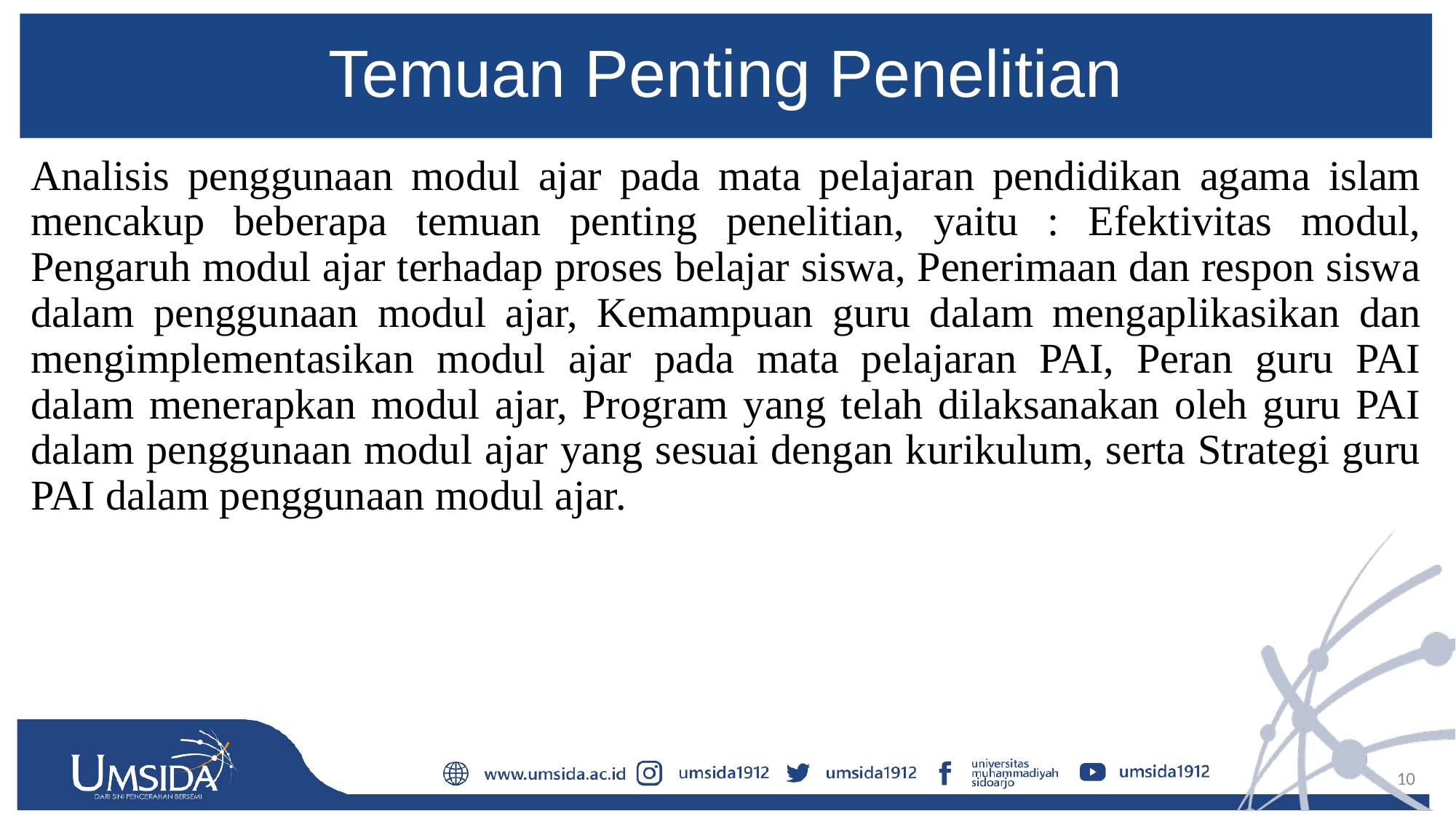

# Temuan Penting Penelitian
Analisis penggunaan modul ajar pada mata pelajaran pendidikan agama islam mencakup beberapa temuan penting penelitian, yaitu : Efektivitas modul, Pengaruh modul ajar terhadap proses belajar siswa, Penerimaan dan respon siswa dalam penggunaan modul ajar, Kemampuan guru dalam mengaplikasikan dan mengimplementasikan modul ajar pada mata pelajaran PAI, Peran guru PAI dalam menerapkan modul ajar, Program yang telah dilaksanakan oleh guru PAI dalam penggunaan modul ajar yang sesuai dengan kurikulum, serta Strategi guru PAI dalam penggunaan modul ajar.